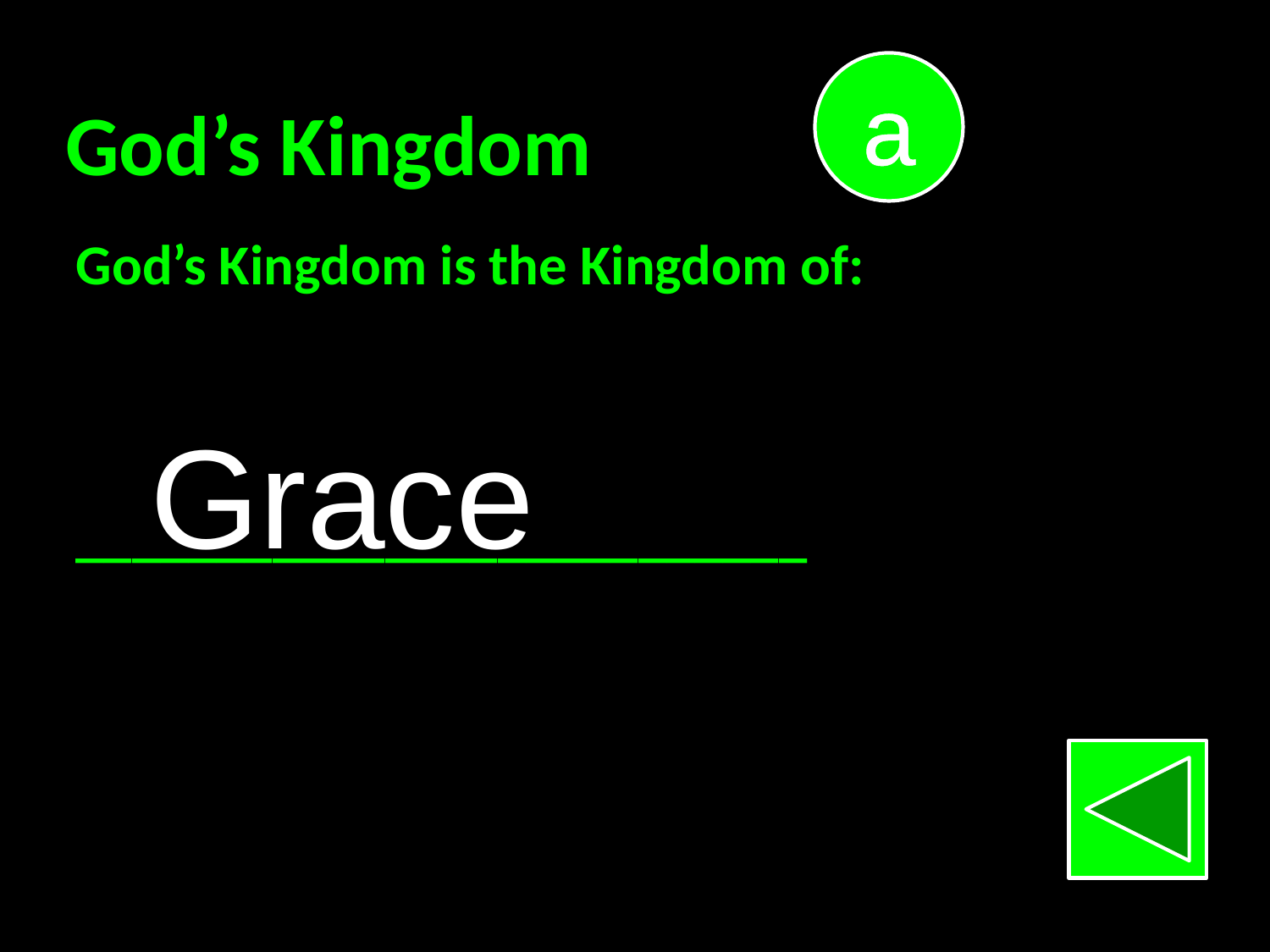

a
God’s Kingdom
God’s Kingdom is the Kingdom of:

__________________________
Grace